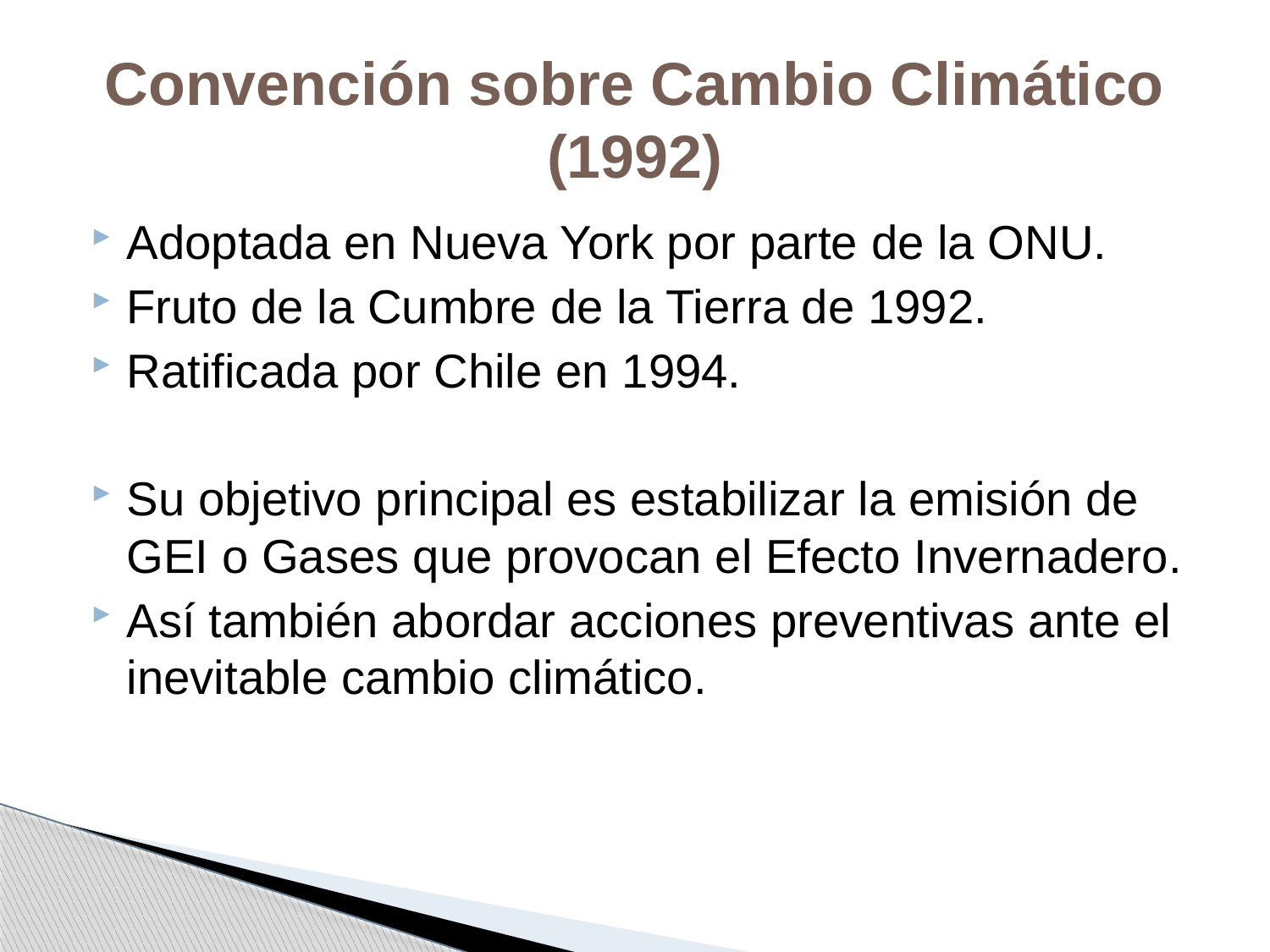

# Convención sobre Cambio Climático (1992)
Adoptada en Nueva York por parte de la ONU.
Fruto de la Cumbre de la Tierra de 1992.
Ratificada por Chile en 1994.

Su objetivo principal es estabilizar la emisión de GEI o Gases que provocan el Efecto Invernadero.
Así también abordar acciones preventivas ante el inevitable cambio climático.